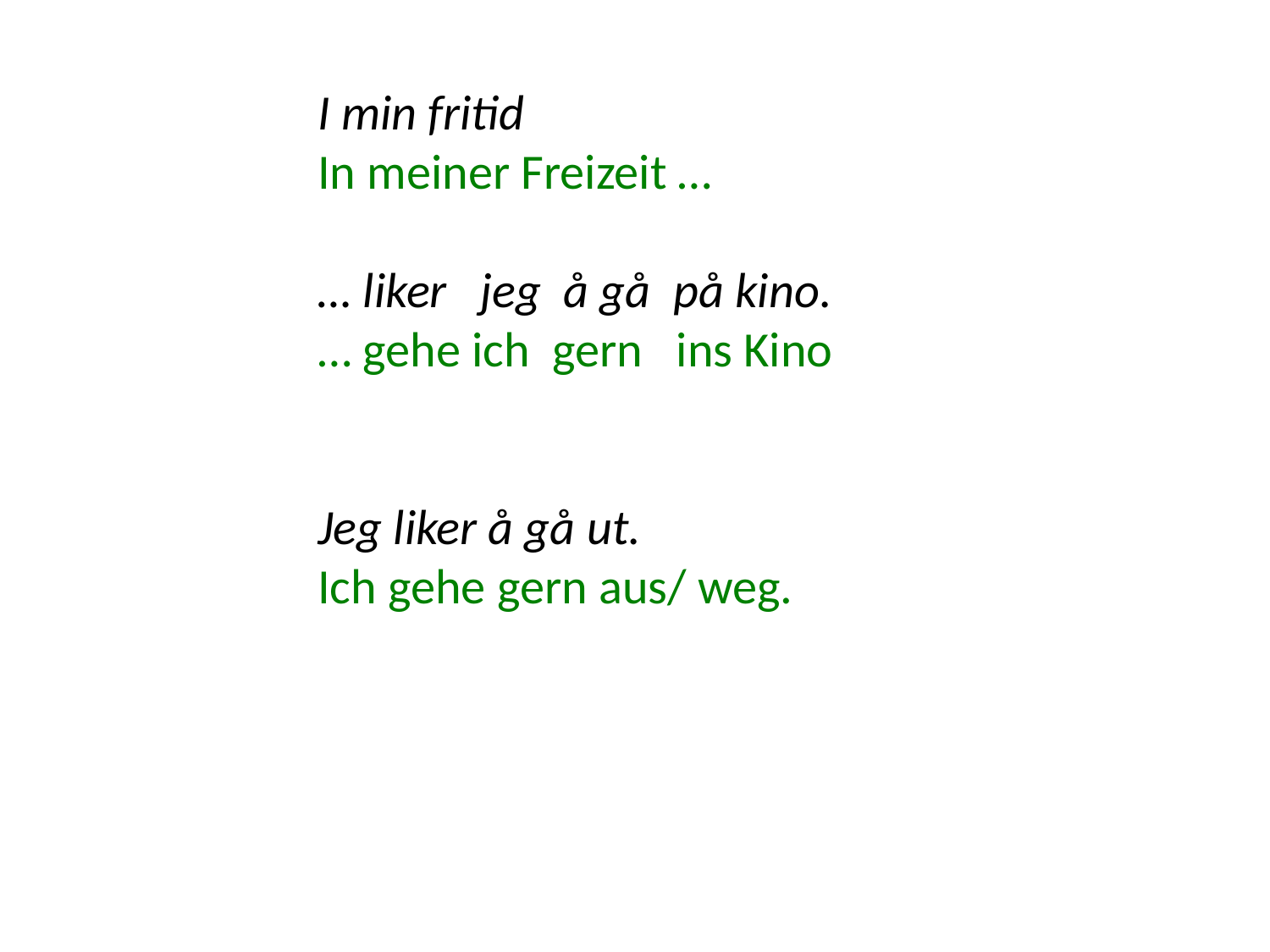

I min fritid
In meiner Freizeit …

… liker   jeg  å gå  på kino.
… gehe ich  gern   ins Kino

Jeg liker å gå ut.
Ich gehe gern aus/ weg.